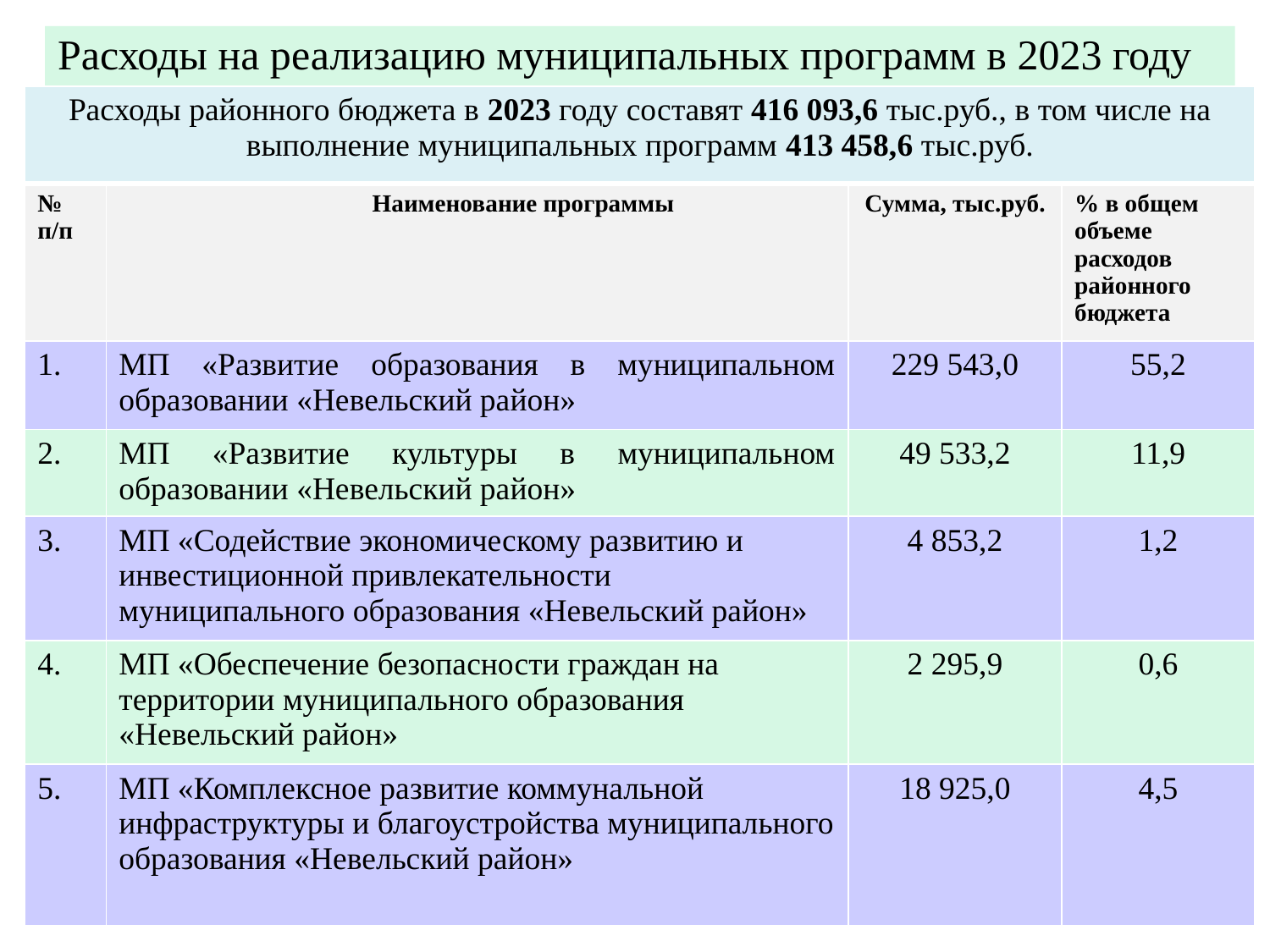

# Расходы на реализацию муниципальных программ в 2023 году
| Расходы районного бюджета в 2023 году составят 416 093,6 тыс.руб., в том числе на выполнение муниципальных программ 413 458,6 тыс.руб. |  |  |  |
| --- | --- | --- | --- |
| № п/п | Наименование программы | Сумма, тыс.руб. | % в общем объеме расходов районного бюджета |
| 1. | МП «Развитие образования в муниципальном образовании «Невельский район» | 229 543,0 | 55,2 |
| 2. | МП «Развитие культуры в муниципальном образовании «Невельский район» | 49 533,2 | 11,9 |
| 3. | МП «Содействие экономическому развитию и инвестиционной привлекательности муниципального образования «Невельский район» | 4 853,2 | 1,2 |
| 4. | МП «Обеспечение безопасности граждан на территории муниципального образования «Невельский район» | 2 295,9 | 0,6 |
| 5. | МП «Комплексное развитие коммунальной инфраструктуры и благоустройства муниципального образования «Невельский район» | 18 925,0 | 4,5 |